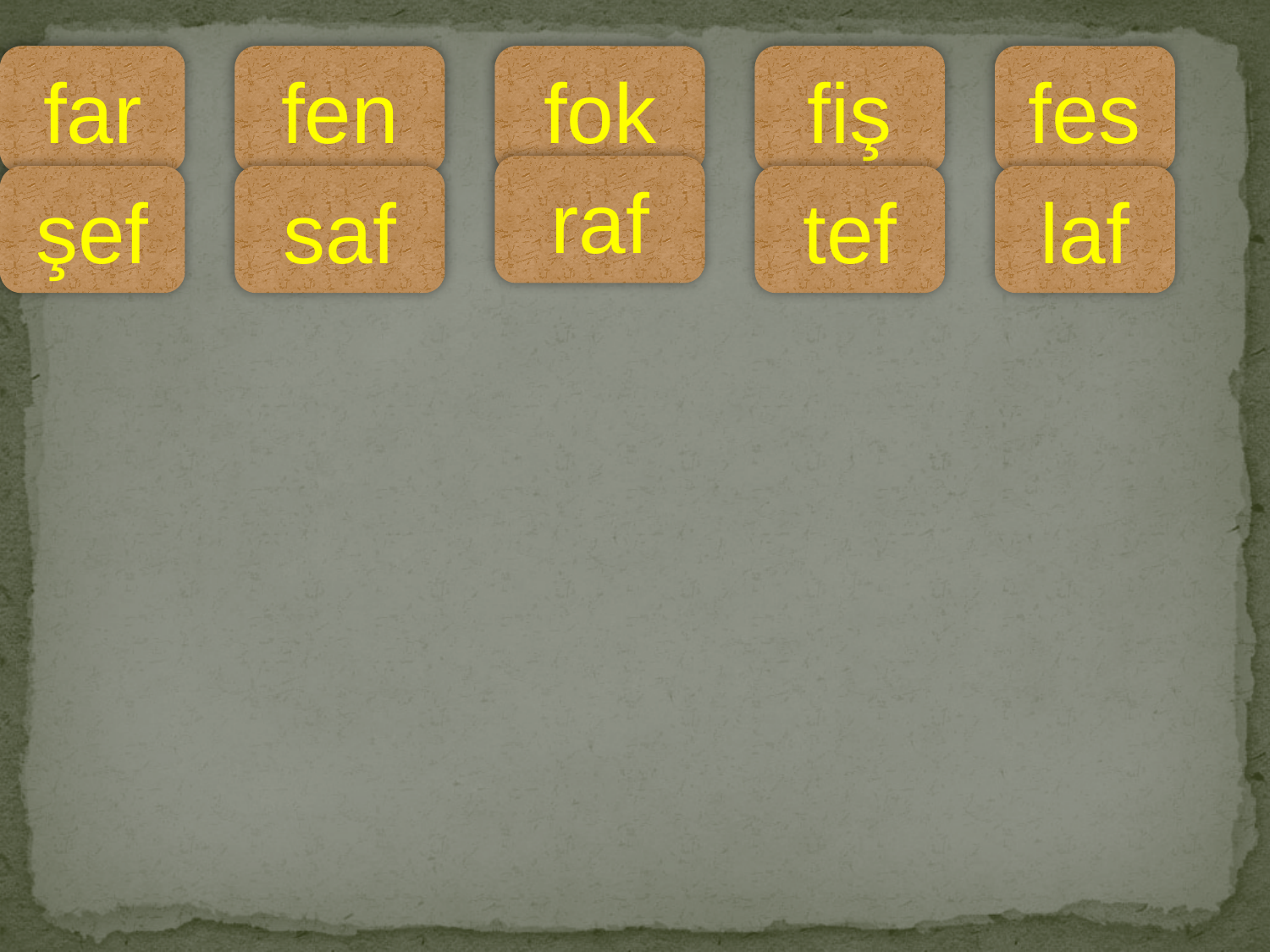

far
fen
fok
fiş
fes
raf
şef
saf
tef
laf